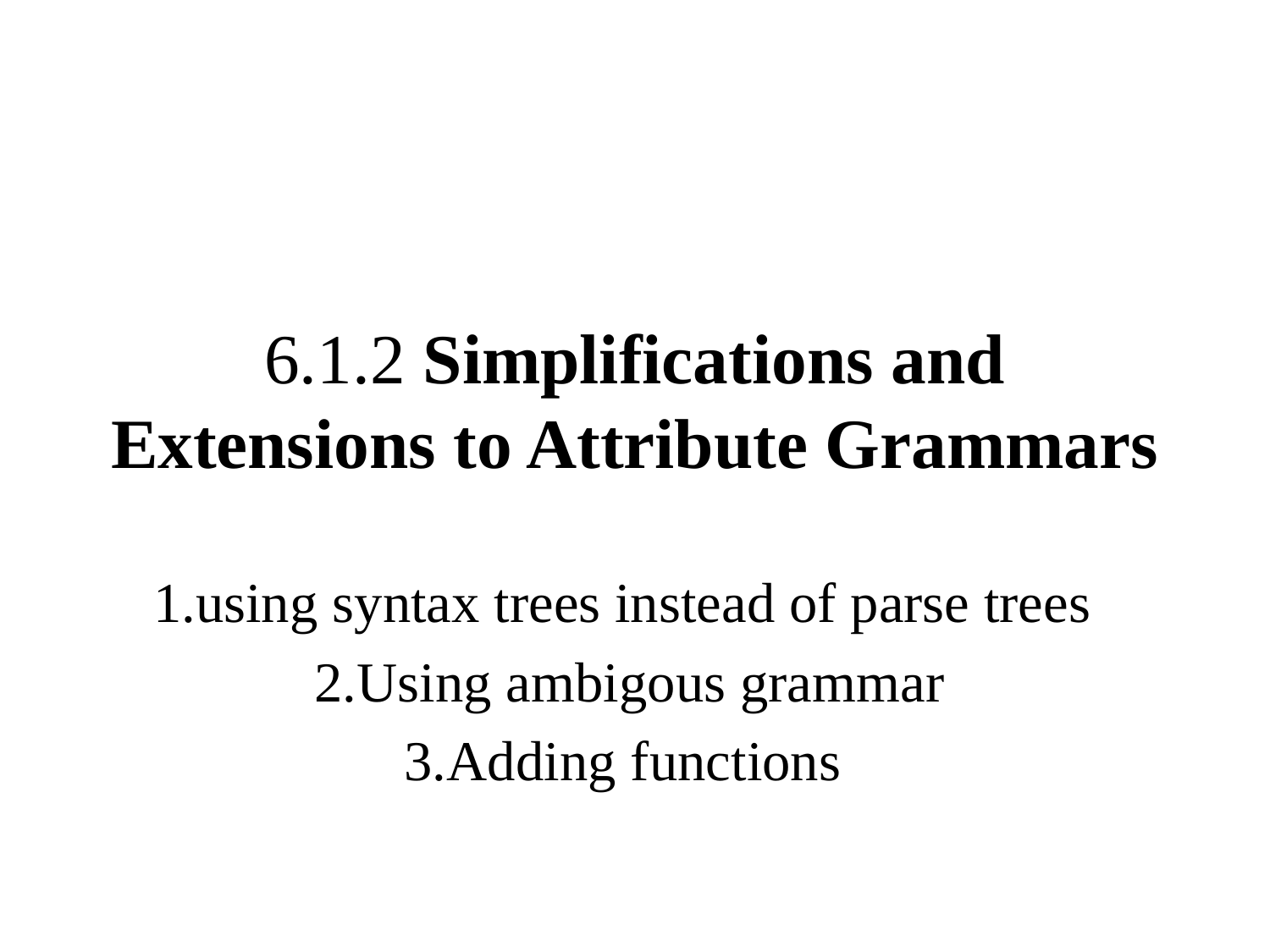

# 6.1.2 Simplifications and Extensions to Attribute Grammars
1.using syntax trees instead of parse trees
2.Using ambigous grammar
3.Adding functions